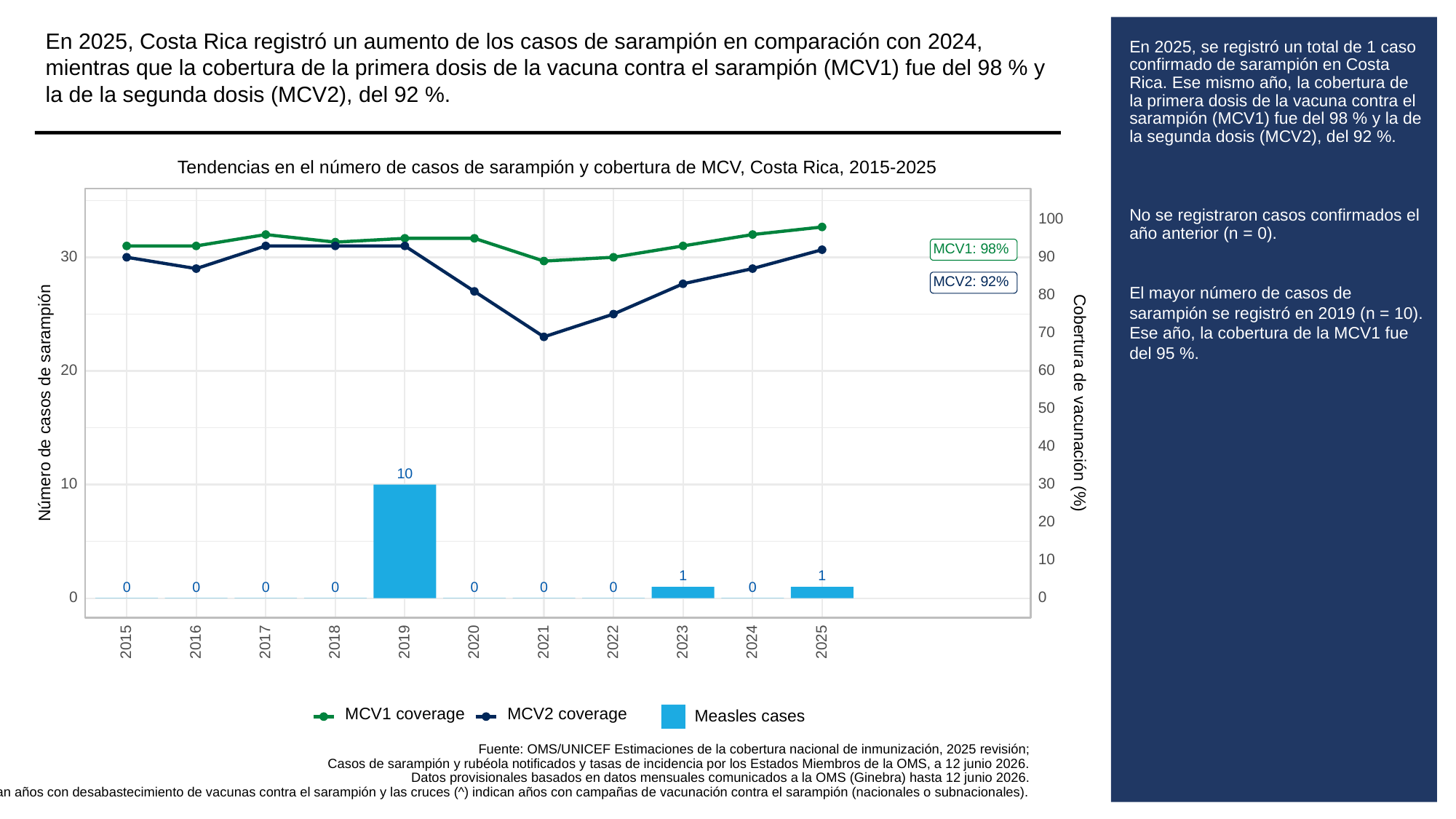

En 2025, Costa Rica registró un aumento de los casos de sarampión en comparación con 2024, mientras que la cobertura de la primera dosis de la vacuna contra el sarampión (MCV1) fue del 98 % y la de la segunda dosis (MCV2), del 92 %.
# En 2025, se registró un total de 1 caso confirmado de sarampión en Costa Rica. Ese mismo año, la cobertura de la primera dosis de la vacuna contra el sarampión (MCV1) fue del 98 % y la de la segunda dosis (MCV2), del 92 %.

No se registraron casos confirmados el año anterior (n = 0).

El mayor número de casos de sarampión se registró en 2019 (n = 10). Ese año, la cobertura de la MCV1 fue del 95 %.

Tendencias en el número de casos de sarampión y cobertura de MCV, Costa Rica, 2015-2025

100

MCV1: 98%

30
90

MCV2: 92%

80

70

20
60

Cobertura de vacunación (%)
Número de casos de sarampión
50

40
10
30
10

20

10
1
1
0
0
0
0
0
0
0
0

0
0

2023
2015
2016
2017
2018
2019
2020
2021
2022
2024
2025

MCV1 coverage
MCV2 coverage
Measles cases

Fuente: OMS/UNICEF Estimaciones de la cobertura nacional de inmunización, 2025 revisión;
Casos de sarampión y rubéola notificados y tasas de incidencia por los Estados Miembros de la OMS, a 12 junio 2026.
Datos provisionales basados en datos mensuales comunicados a la OMS (Ginebra) hasta 12 junio 2026.
Nota: Los asteriscos (*) indican años con desabastecimiento de vacunas contra el sarampión y las cruces (^) indican años con campañas de vacunación contra el sarampión (nacionales o subnacionales).